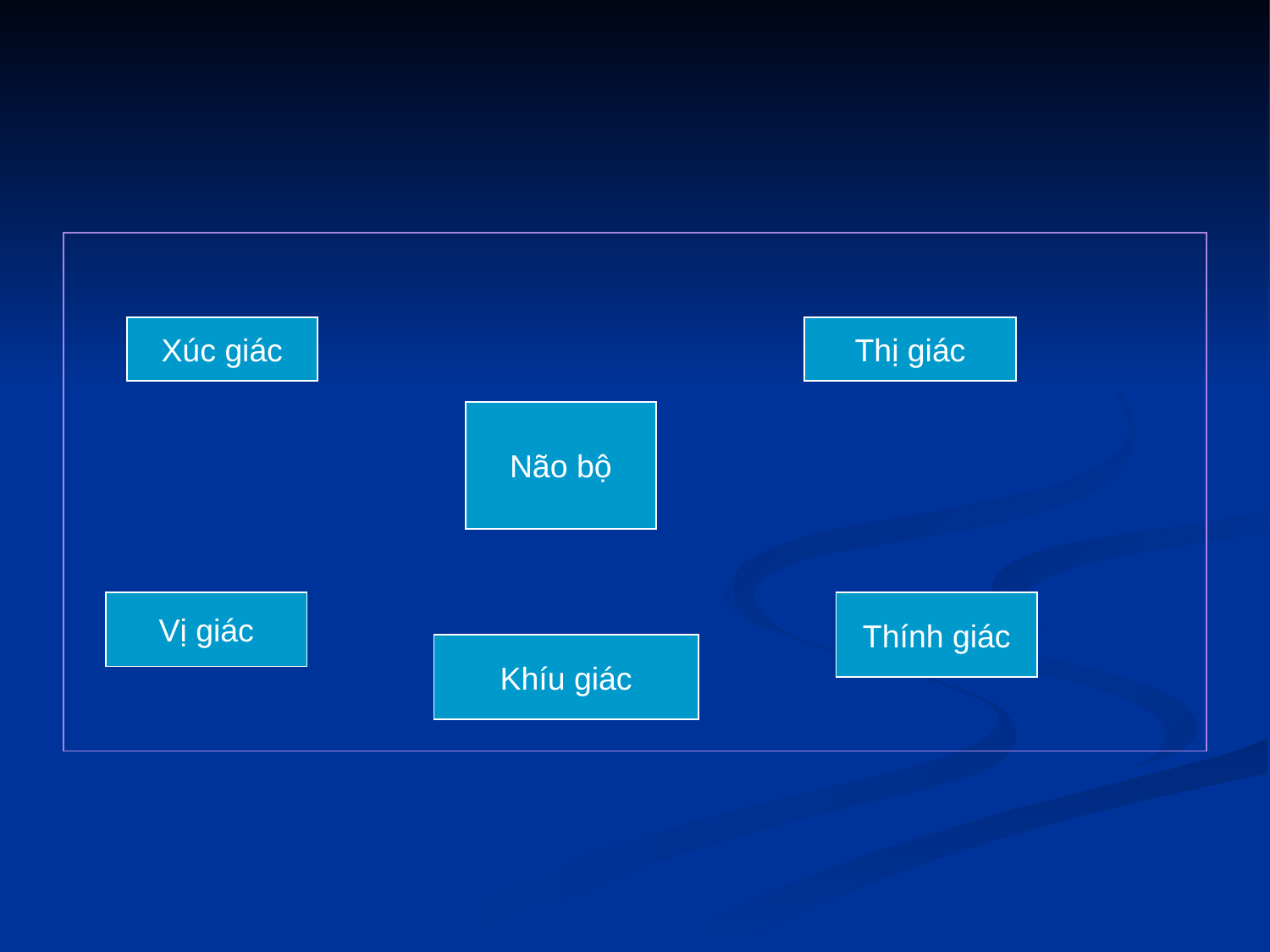

Xúc giác
Thị giác
Não bộ
Vị giác
Thính giác
Khíu giác